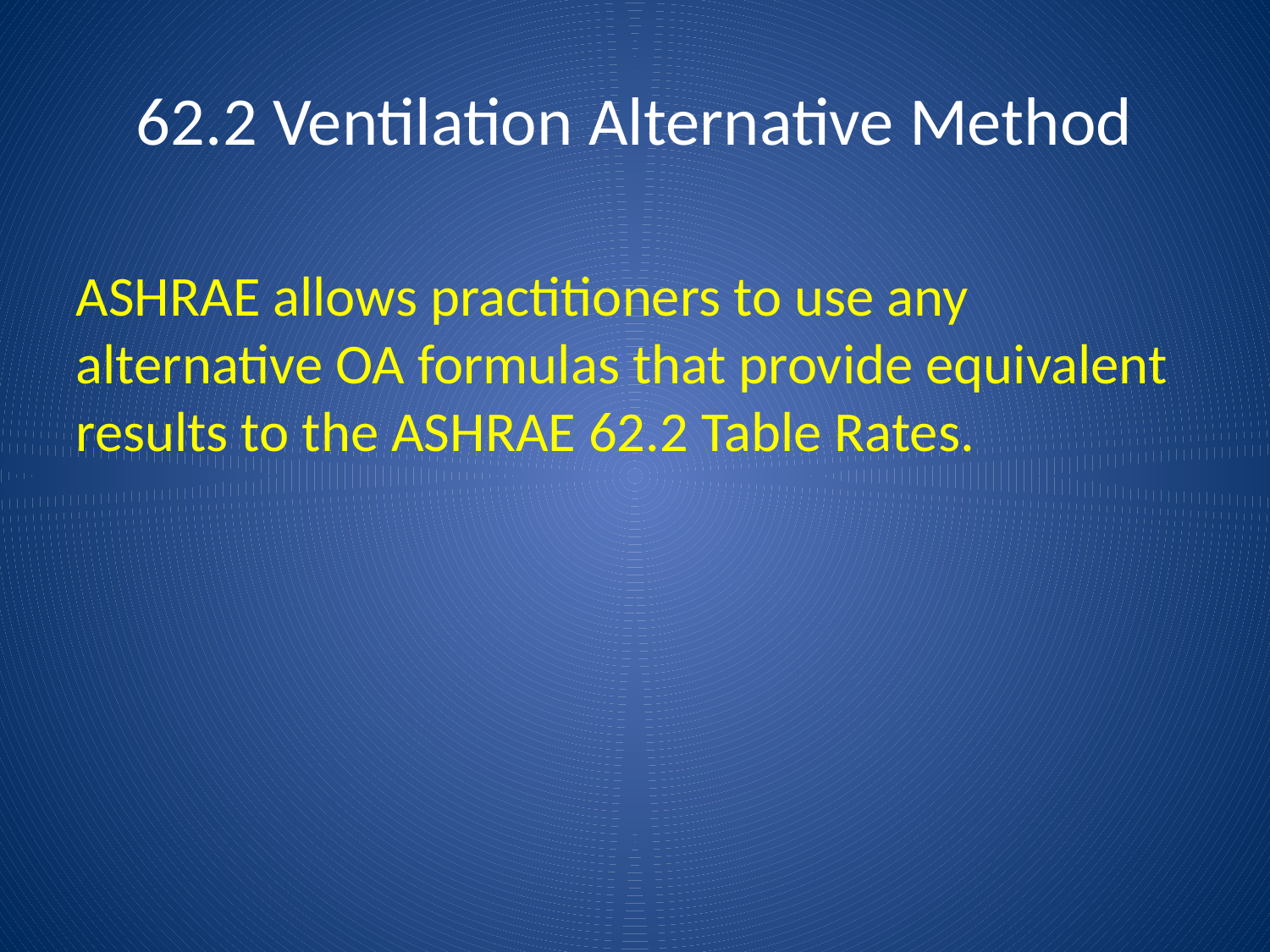

# 62.2 Ventilation Alternative Method
ASHRAE allows practitioners to use any alternative OA formulas that provide equivalent results to the ASHRAE 62.2 Table Rates.